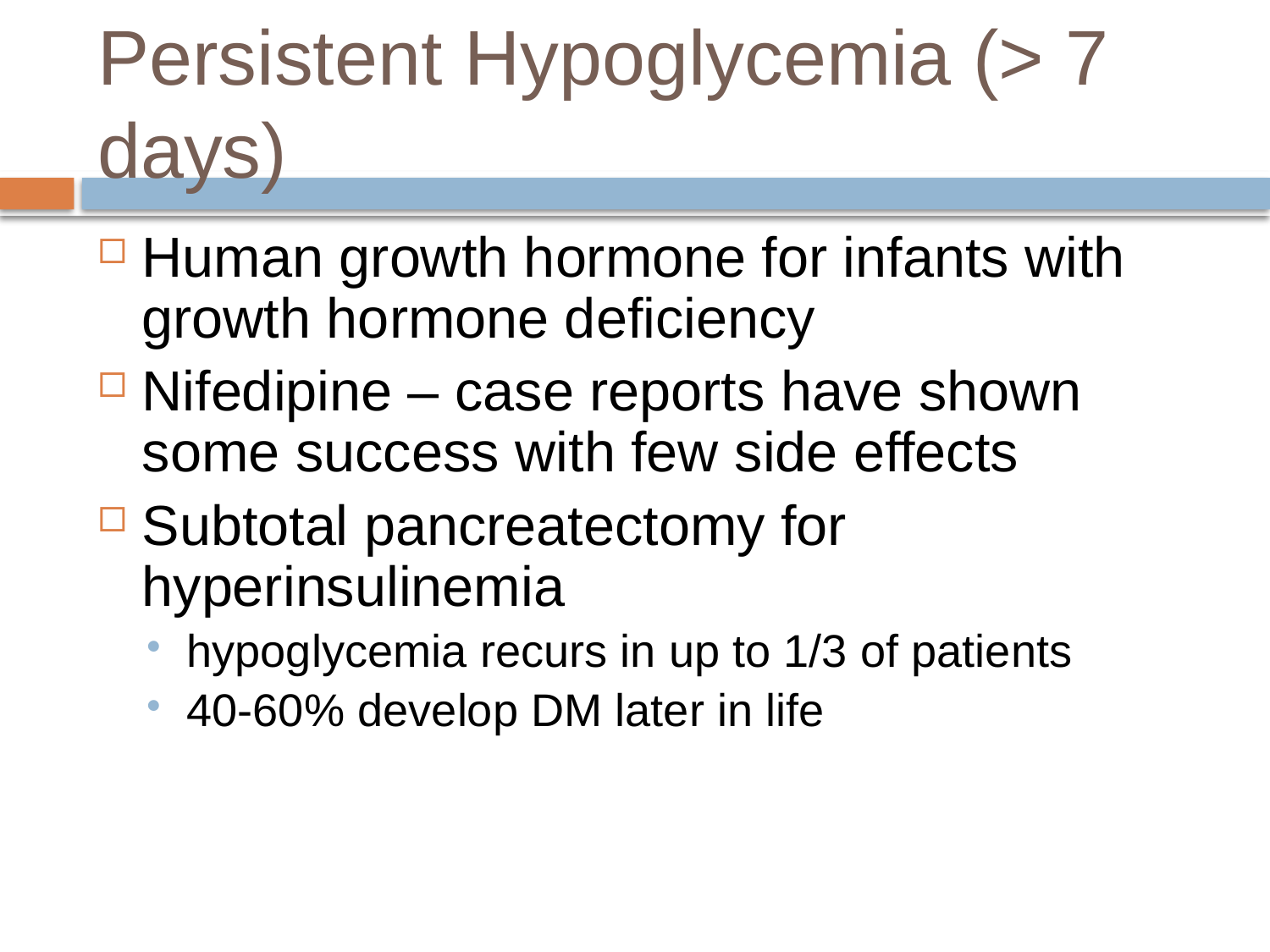

# Persistent Hypoglycemia (> 7 days)
Human growth hormone for infants with growth hormone deficiency
Nifedipine – case reports have shown some success with few side effects
Subtotal pancreatectomy for hyperinsulinemia
hypoglycemia recurs in up to 1/3 of patients
40-60% develop DM later in life